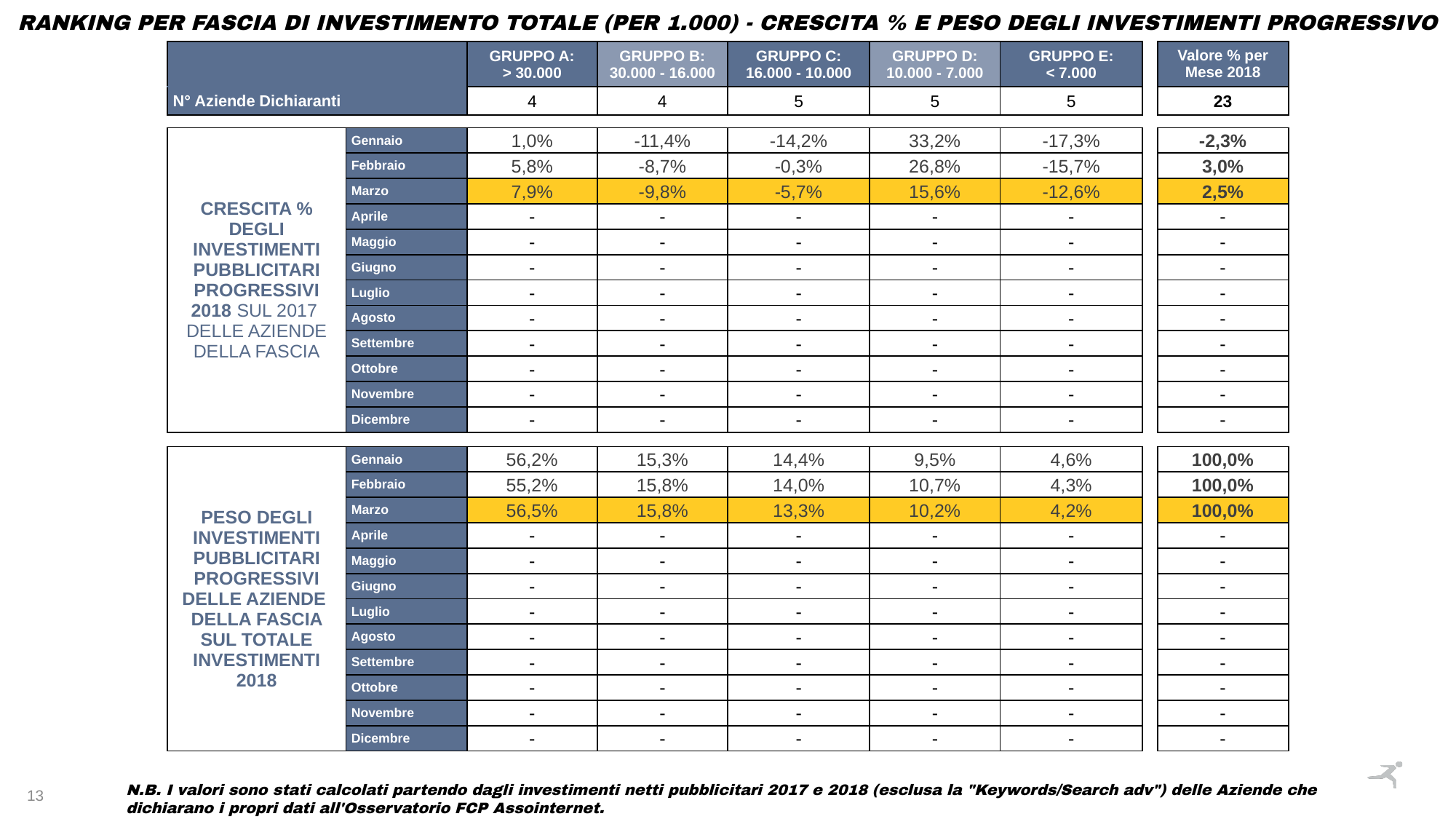

Ranking per fascia di INVESTIMENTO totale (per 1.000) - Crescita % E PESO DEGLI INVESTIMENTI PROGRESSIVO
|  |  | GRUPPO A: > 30.000 | GRUPPO B: 30.000 - 16.000 | GRUPPO C: 16.000 - 10.000 | GRUPPO D: 10.000 - 7.000 | GRUPPO E: < 7.000 |  | Valore % per Mese 2018 |
| --- | --- | --- | --- | --- | --- | --- | --- | --- |
| N° Aziende Dichiaranti |  | 4 | 4 | 5 | 5 | 5 |  | 23 |
|  |  |  |  |  |  |  |  |  |
| CRESCITA % DEGLI INVESTIMENTI PUBBLICITARI PROGRESSIVI 2018 SUL 2017 DELLE AZIENDE DELLA FASCIA | Gennaio | 1,0% | -11,4% | -14,2% | 33,2% | -17,3% |  | -2,3% |
|  | Febbraio | 5,8% | -8,7% | -0,3% | 26,8% | -15,7% |  | 3,0% |
|  | Marzo | 7,9% | -9,8% | -5,7% | 15,6% | -12,6% |  | 2,5% |
|  | Aprile | - | - | - | - | - |  | - |
|  | Maggio | - | - | - | - | - |  | - |
|  | Giugno | - | - | - | - | - |  | - |
|  | Luglio | - | - | - | - | - |  | - |
|  | Agosto | - | - | - | - | - |  | - |
|  | Settembre | - | - | - | - | - |  | - |
|  | Ottobre | - | - | - | - | - |  | - |
|  | Novembre | - | - | - | - | - |  | - |
|  | Dicembre | - | - | - | - | - |  | - |
|  |  |  |  |  |  |  |  |  |
| PESO DEGLI INVESTIMENTI PUBBLICITARI PROGRESSIVI DELLE AZIENDE DELLA FASCIA SUL TOTALE INVESTIMENTI 2018 | Gennaio | 56,2% | 15,3% | 14,4% | 9,5% | 4,6% |  | 100,0% |
|  | Febbraio | 55,2% | 15,8% | 14,0% | 10,7% | 4,3% |  | 100,0% |
|  | Marzo | 56,5% | 15,8% | 13,3% | 10,2% | 4,2% |  | 100,0% |
|  | Aprile | - | - | - | - | - |  | - |
|  | Maggio | - | - | - | - | - |  | - |
|  | Giugno | - | - | - | - | - |  | - |
|  | Luglio | - | - | - | - | - |  | - |
|  | Agosto | - | - | - | - | - |  | - |
|  | Settembre | - | - | - | - | - |  | - |
|  | Ottobre | - | - | - | - | - |  | - |
|  | Novembre | - | - | - | - | - |  | - |
|  | Dicembre | - | - | - | - | - |  | - |
13
N.B. I valori sono stati calcolati partendo dagli investimenti netti pubblicitari 2017 e 2018 (esclusa la "Keywords/Search adv") delle Aziende che dichiarano i propri dati all'Osservatorio FCP Assointernet.